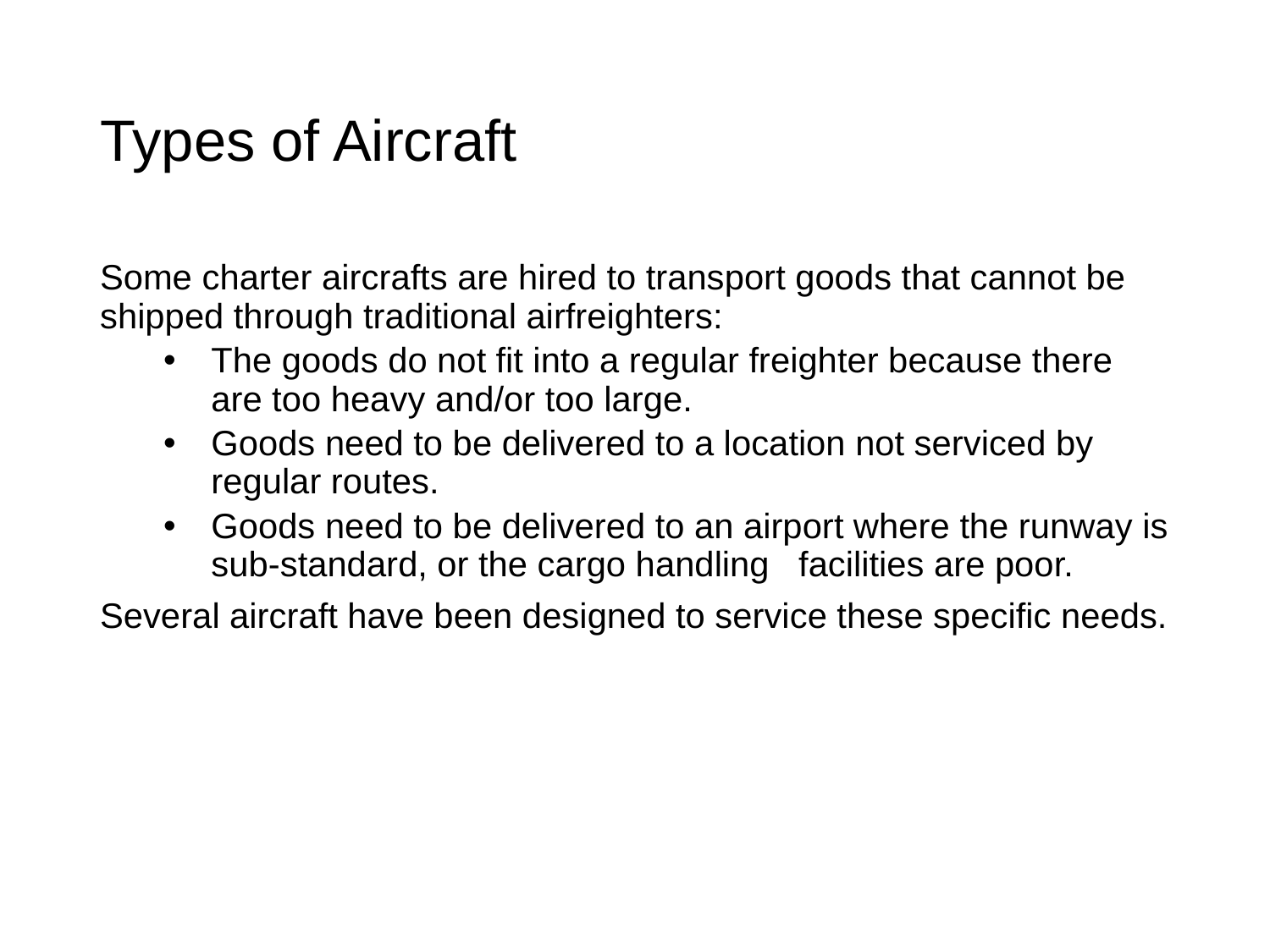

# Types of Aircraft
Some charter aircrafts are hired to transport goods that cannot be shipped through traditional airfreighters:
The goods do not fit into a regular freighter because there are too heavy and/or too large.
Goods need to be delivered to a location not serviced by regular routes.
Goods need to be delivered to an airport where the runway is sub-standard, or the cargo handling   facilities are poor.
Several aircraft have been designed to service these specific needs.